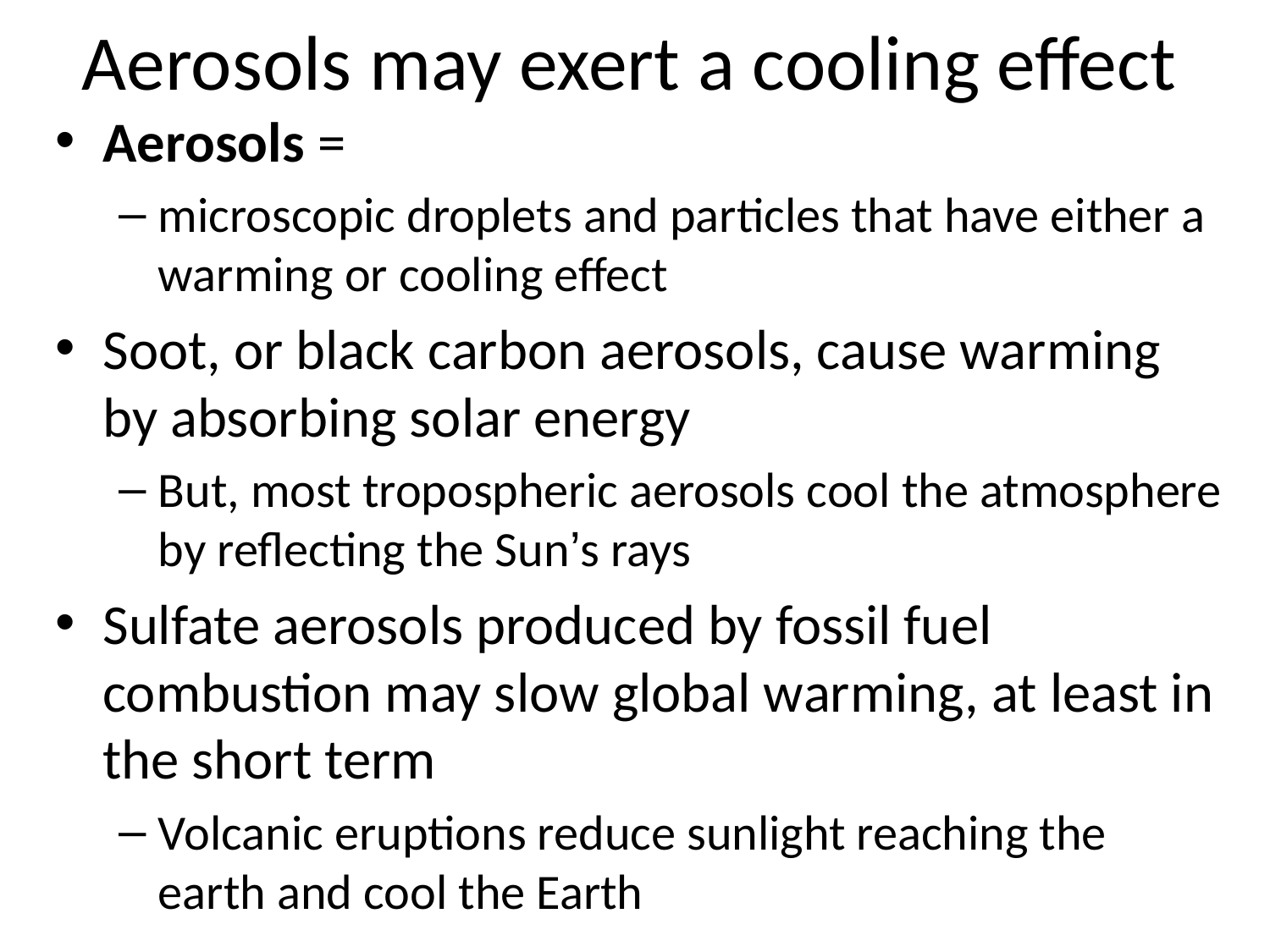

# Aerosols may exert a cooling effect
Aerosols =
microscopic droplets and particles that have either a warming or cooling effect
Soot, or black carbon aerosols, cause warming by absorbing solar energy
But, most tropospheric aerosols cool the atmosphere by reflecting the Sun’s rays
Sulfate aerosols produced by fossil fuel combustion may slow global warming, at least in the short term
Volcanic eruptions reduce sunlight reaching the earth and cool the Earth